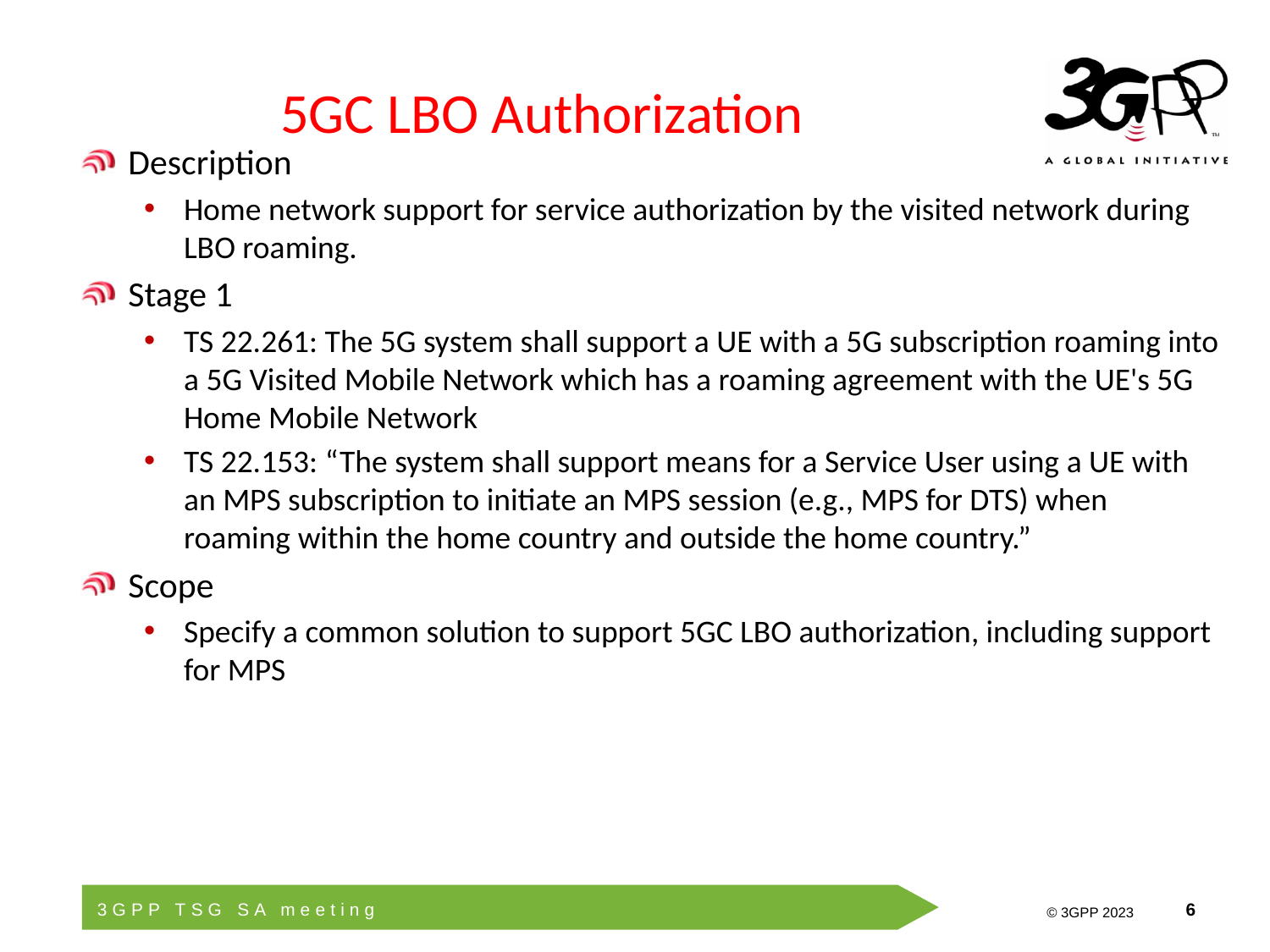

# 5GC LBO Authorization
Description
Home network support for service authorization by the visited network during LBO roaming.
Stage 1
TS 22.261: The 5G system shall support a UE with a 5G subscription roaming into a 5G Visited Mobile Network which has a roaming agreement with the UE's 5G Home Mobile Network
TS 22.153: “The system shall support means for a Service User using a UE with an MPS subscription to initiate an MPS session (e.g., MPS for DTS) when roaming within the home country and outside the home country.”
Scope
Specify a common solution to support 5GC LBO authorization, including support for MPS